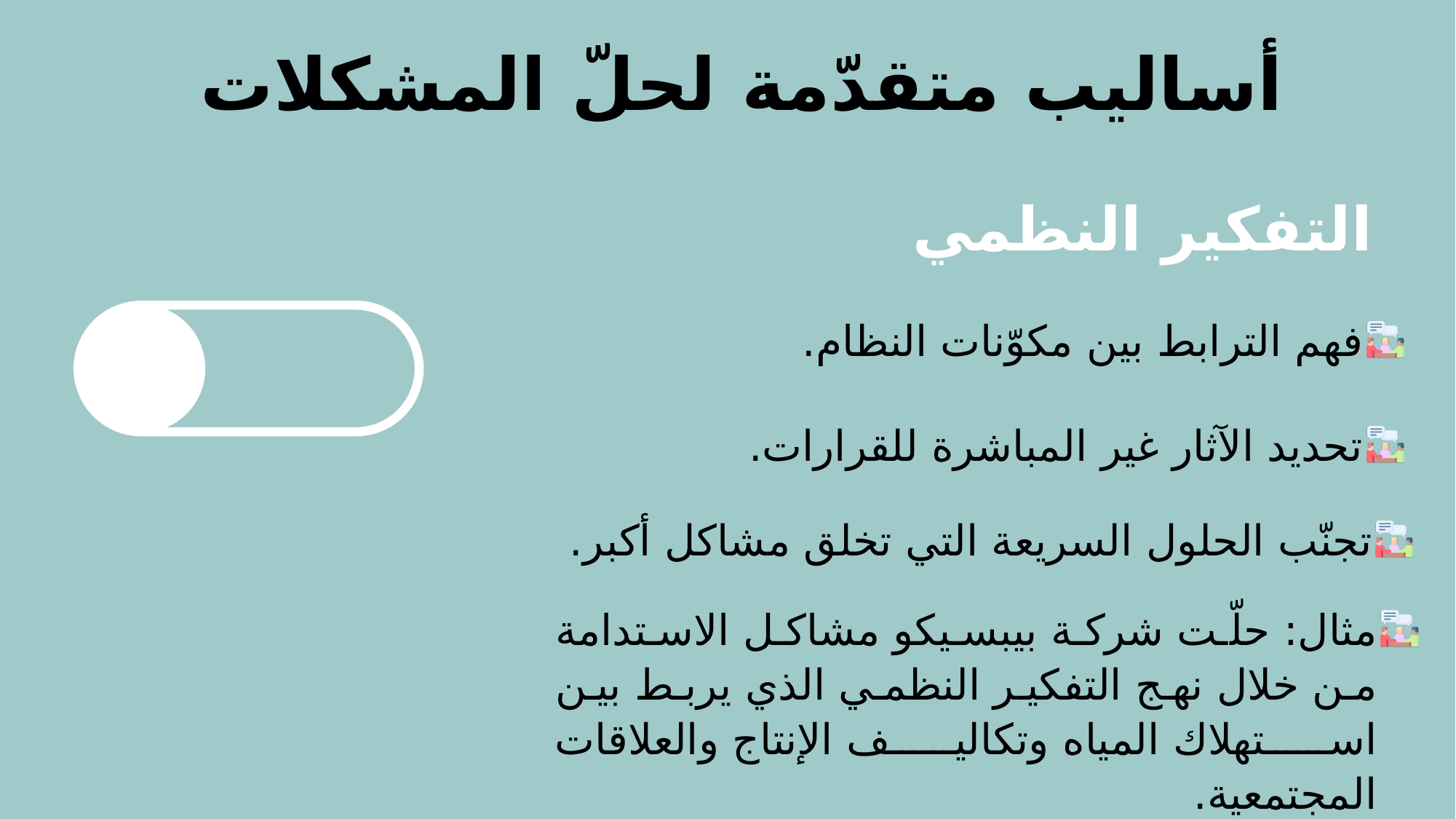

أساليب متقدّمة لحلّ المشكلات
التفكير النظمي

فهم الترابط بين مكوّنات النظام.
تحديد الآثار غير المباشرة للقرارات.
تجنّب الحلول السريعة التي تخلق مشاكل أكبر.
مثال: حلّت شركة بيبسيكو مشاكل الاستدامة من خلال نهج التفكير النظمي الذي يربط بين استهلاك المياه وتكاليف الإنتاج والعلاقات المجتمعية.
الموارد المالية المتاحة: الميزانية المخصصة للتوريد والمخزون.
البنية التحتية: قدرات التخزين والنقل والتوزيع الداخلي.
الكفاءات البشرية: توفر الكوادر المؤهلة لإدارة استراتيجيات التوريد المختلفة.
النظم التكنولوجية: مستوى نضج النظم المعلوماتية وأتمتة العمليات.
ثقافة المؤسسة: مدى الاستعداد للتغيير وتبني استراتيجيات جديدة.